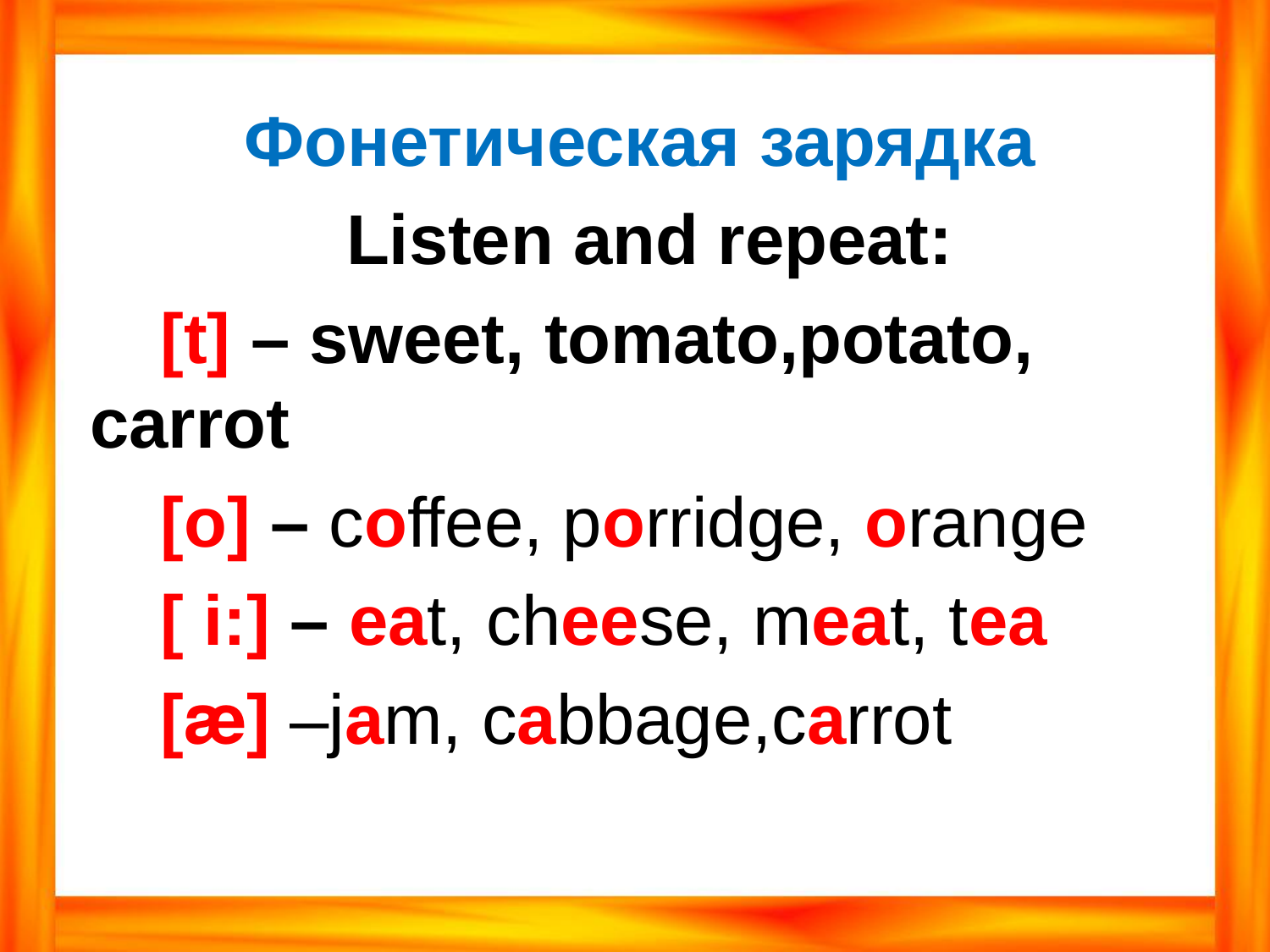

Фонетическая зарядка
 Listen and repeat:
      [t] – sweet, tomato,potato,        carrot
      [o] – coffee, porridge, orange
      [ i:] – eat, cheese, meat, tea
      [æ] –jam, cabbage,carrot